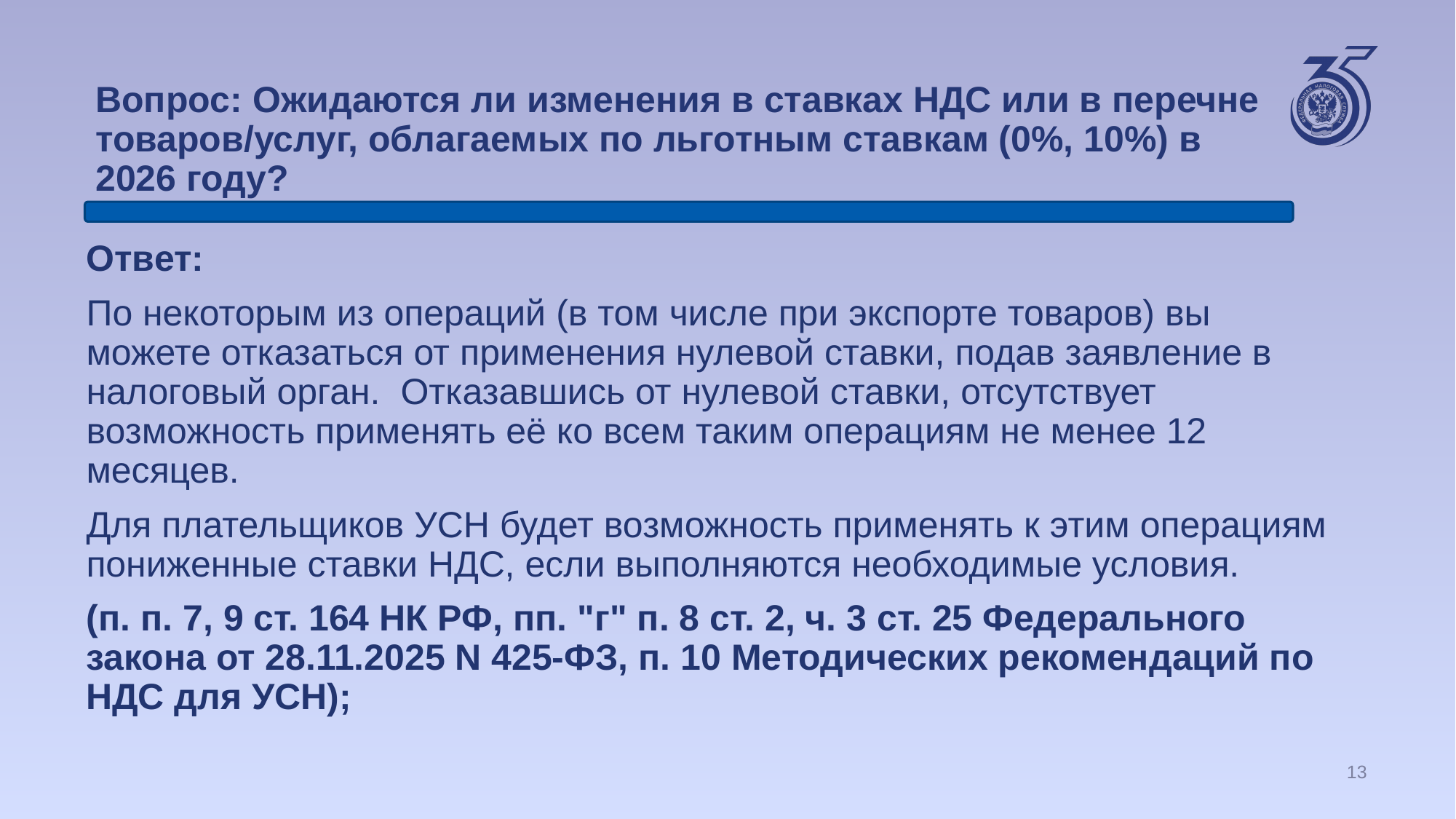

# Вопрос: Ожидаются ли изменения в ставках НДС или в перечне товаров/услуг, облагаемых по льготным ставкам (0%, 10%) в 2026 году?

Ответ:
По некоторым из операций (в том числе при экспорте товаров) вы можете отказаться от применения нулевой ставки, подав заявление в налоговый орган.  Отказавшись от нулевой ставки, отсутствует возможность применять её ко всем таким операциям не менее 12 месяцев.
Для плательщиков УСН будет возможность применять к этим операциям пониженные ставки НДС, если выполняются необходимые условия.
(п. п. 7, 9 ст. 164 НК РФ, пп. "г" п. 8 ст. 2, ч. 3 ст. 25 Федерального закона от 28.11.2025 N 425-ФЗ, п. 10 Методических рекомендаций по НДС для УСН);

13